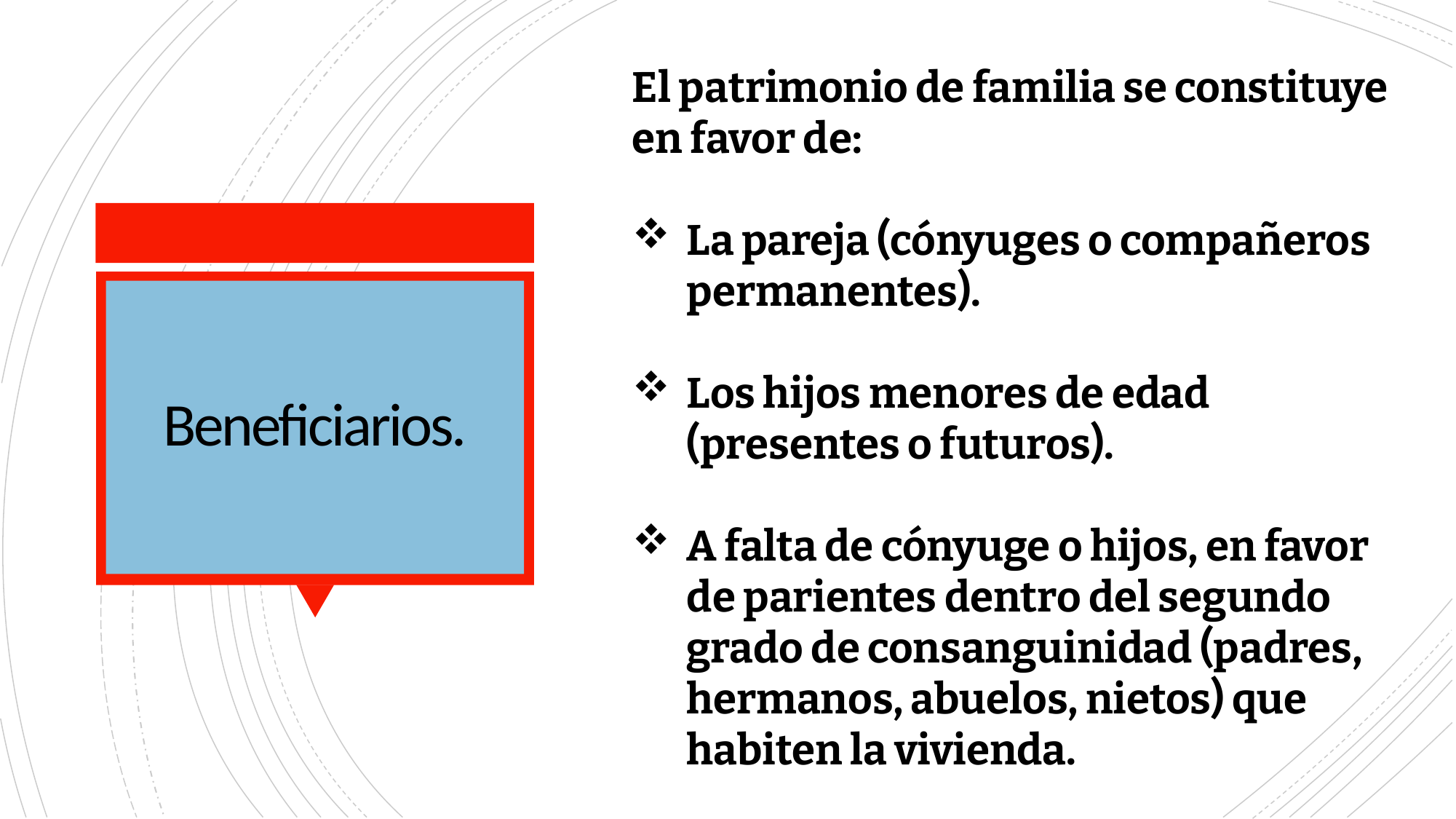

El patrimonio de familia se constituye en favor de:

La pareja (cónyuges o compañeros permanentes).

Los hijos menores de edad (presentes o futuros).

A falta de cónyuge o hijos, en favor de parientes dentro del segundo grado de consanguinidad (padres, hermanos, abuelos, nietos) que habiten la vivienda.
# Beneficiarios.